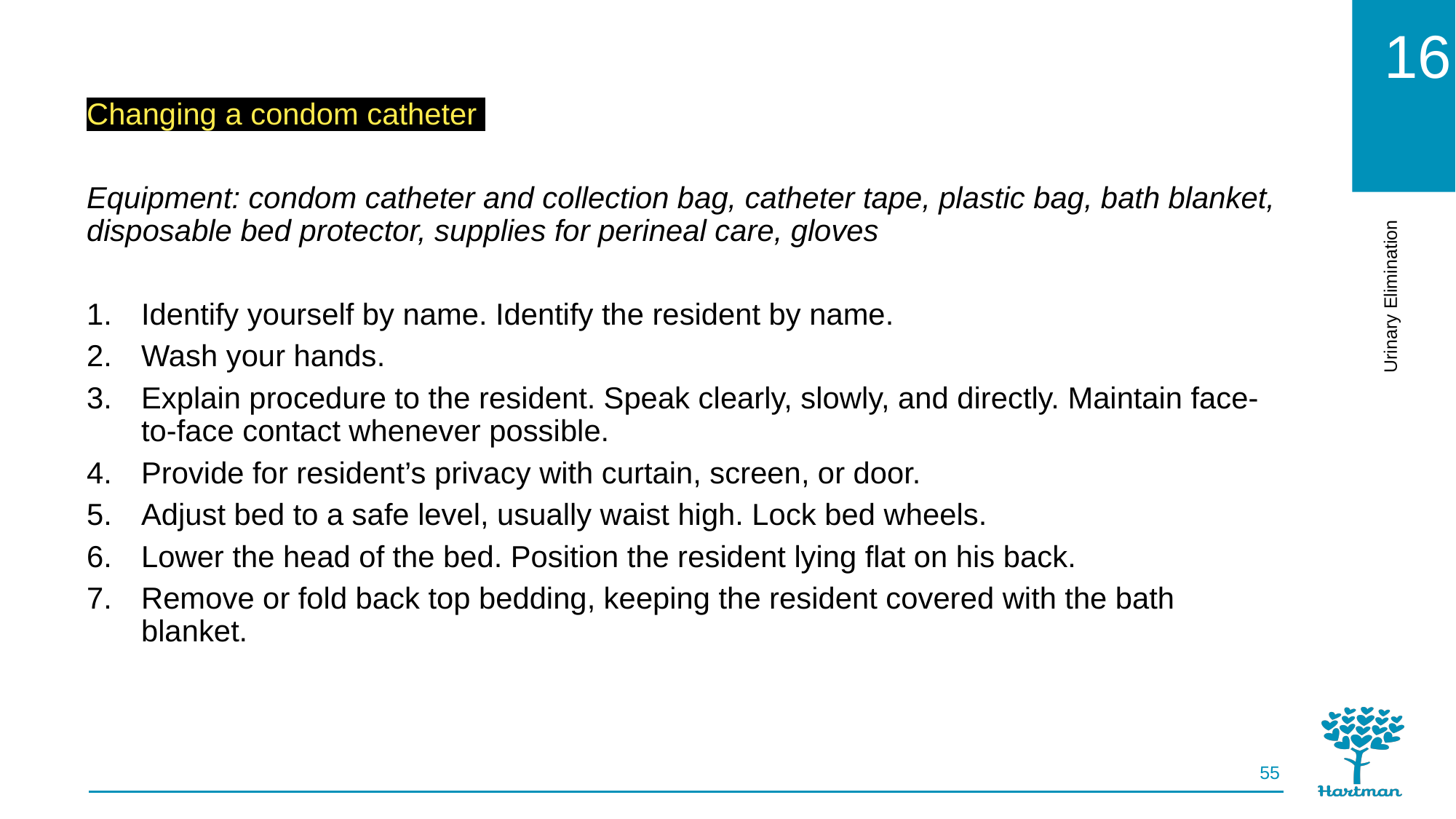

Changing a condom catheter

Equipment: condom catheter and collection bag, catheter tape, plastic bag, bath blanket, disposable bed protector, supplies for perineal care, gloves

Identify yourself by name. Identify the resident by name.
Wash your hands.
Explain procedure to the resident. Speak clearly, slowly, and directly. Maintain face-to-face contact whenever possible.
Provide for resident’s privacy with curtain, screen, or door.
Adjust bed to a safe level, usually waist high. Lock bed wheels.
Lower the head of the bed. Position the resident lying flat on his back.
Remove or fold back top bedding, keeping the resident covered with the bath blanket.

55